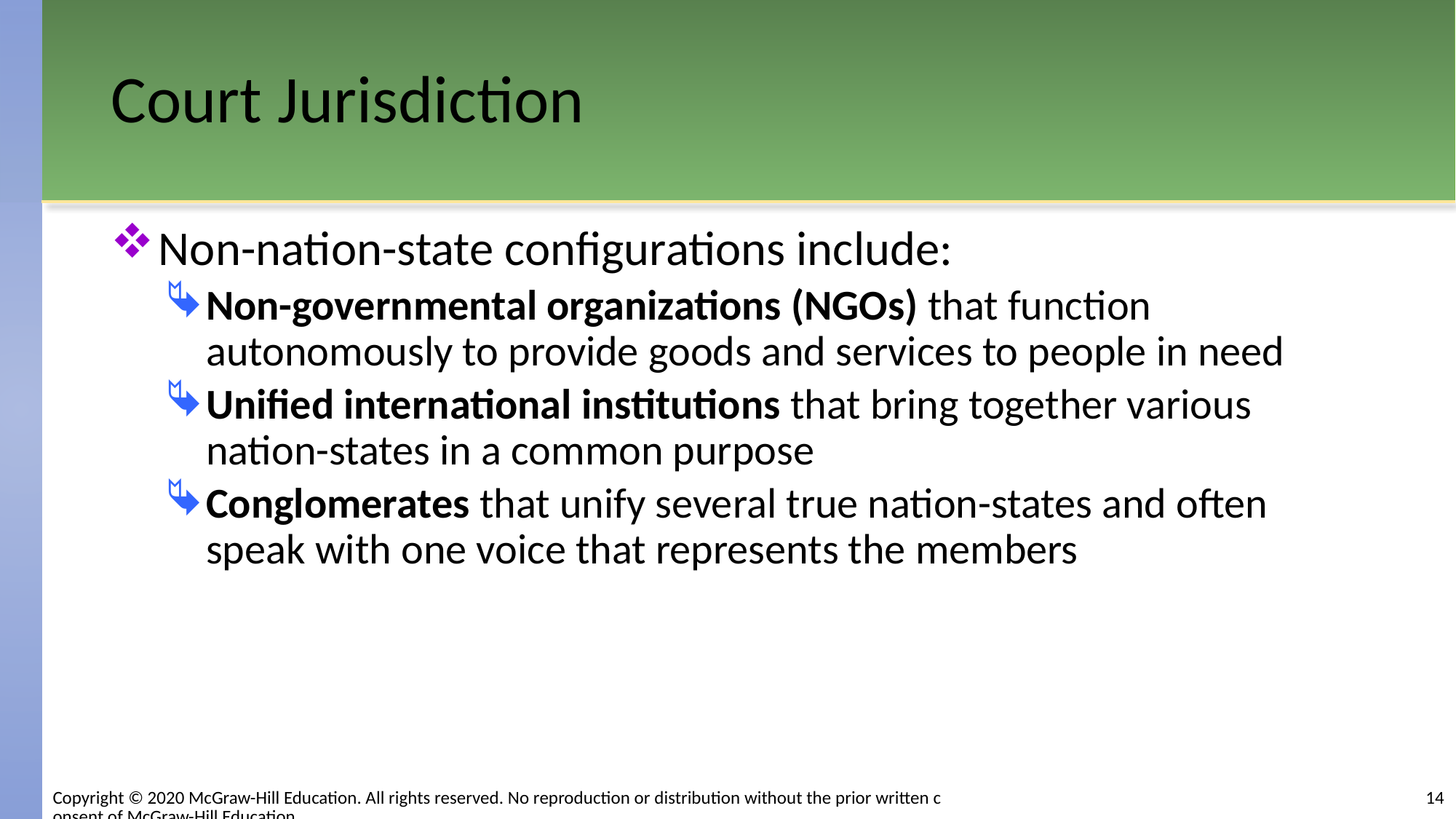

# Court Jurisdiction
Non-nation-state configurations include:
Non-governmental organizations (NGOs) that function autonomously to provide goods and services to people in need
Unified international institutions that bring together various nation-states in a common purpose
Conglomerates that unify several true nation-states and often speak with one voice that represents the members

14
Copyright © 2020 McGraw-Hill Education. All rights reserved. No reproduction or distribution without the prior written consent of McGraw-Hill Education.